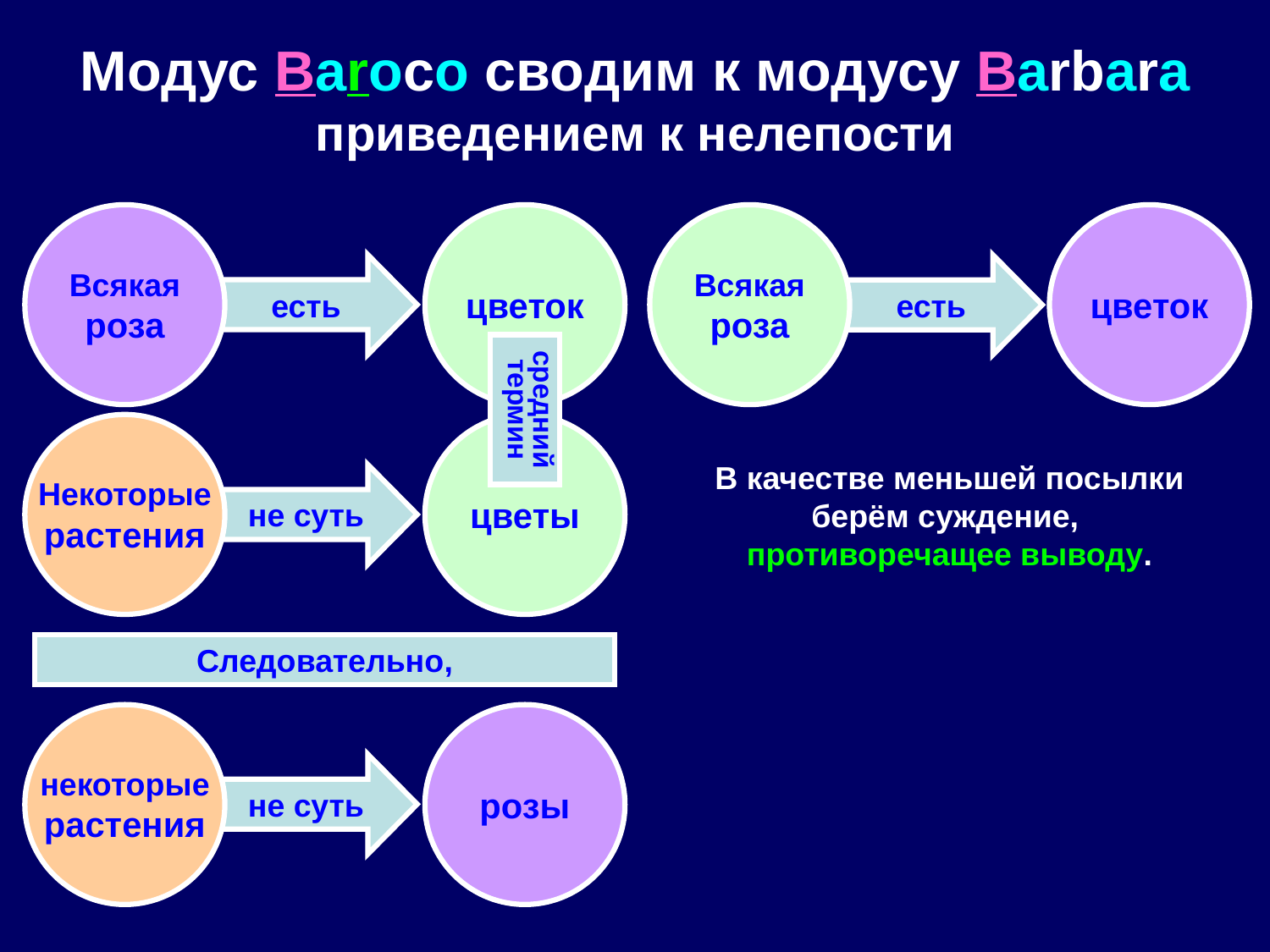

# Модус Baroco сводим к модусу Barbara приведением к нелепости
Всякая
роза
цветок
Всякая
роза
цветок
есть
есть
средний
термин
Некоторые
растения
цветы
В качестве меньшей посылки берём суждение,
противоречащее выводу.
не суть
Следовательно,
некоторые
растения
розы
не суть